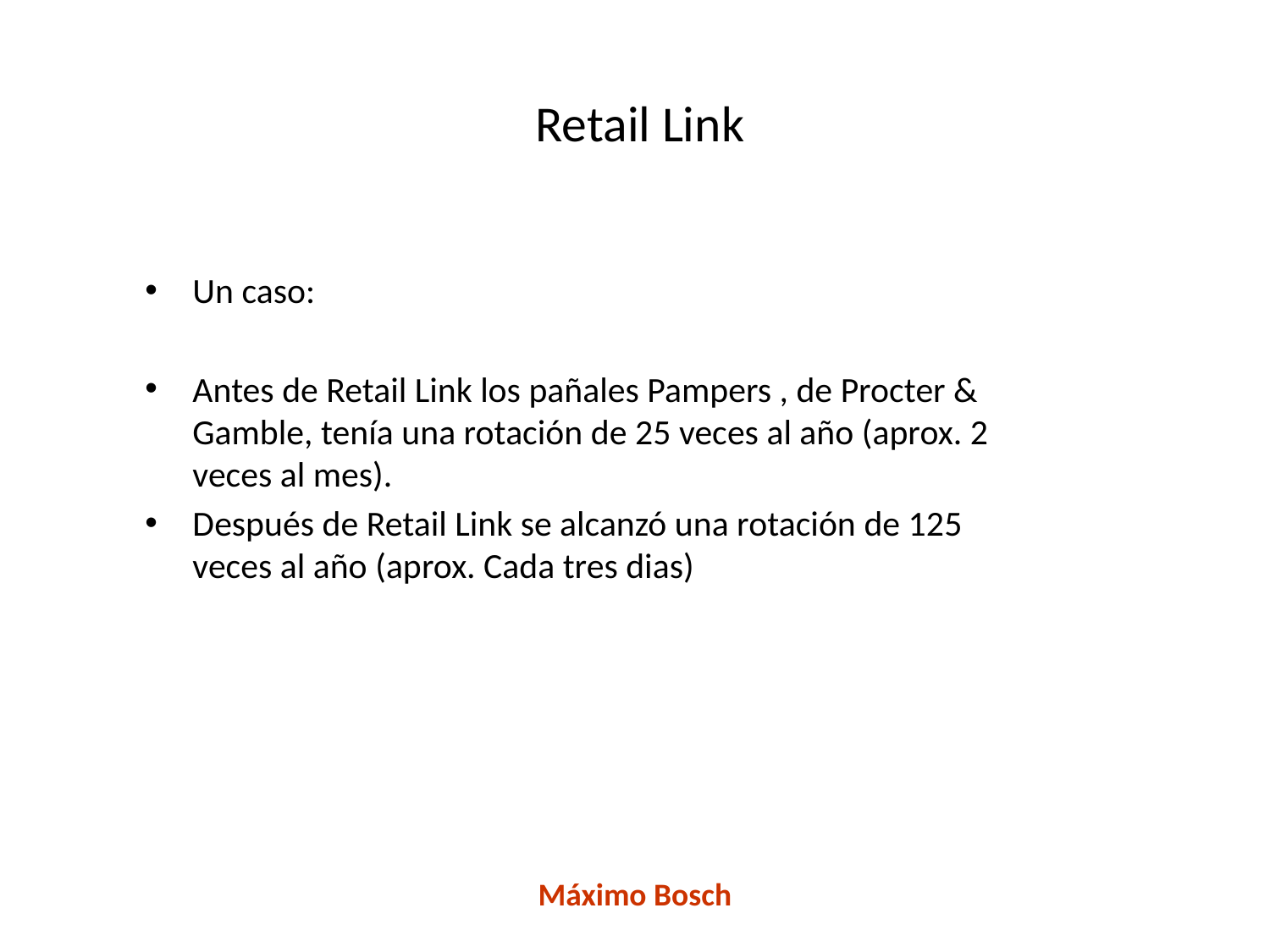

# Retail Link
Un caso:

Antes de Retail Link los pañales Pampers , de Procter & Gamble, tenía una rotación de 25 veces al año (aprox. 2 veces al mes).
Después de Retail Link se alcanzó una rotación de 125 veces al año (aprox. Cada tres dias)

Máximo Bosch